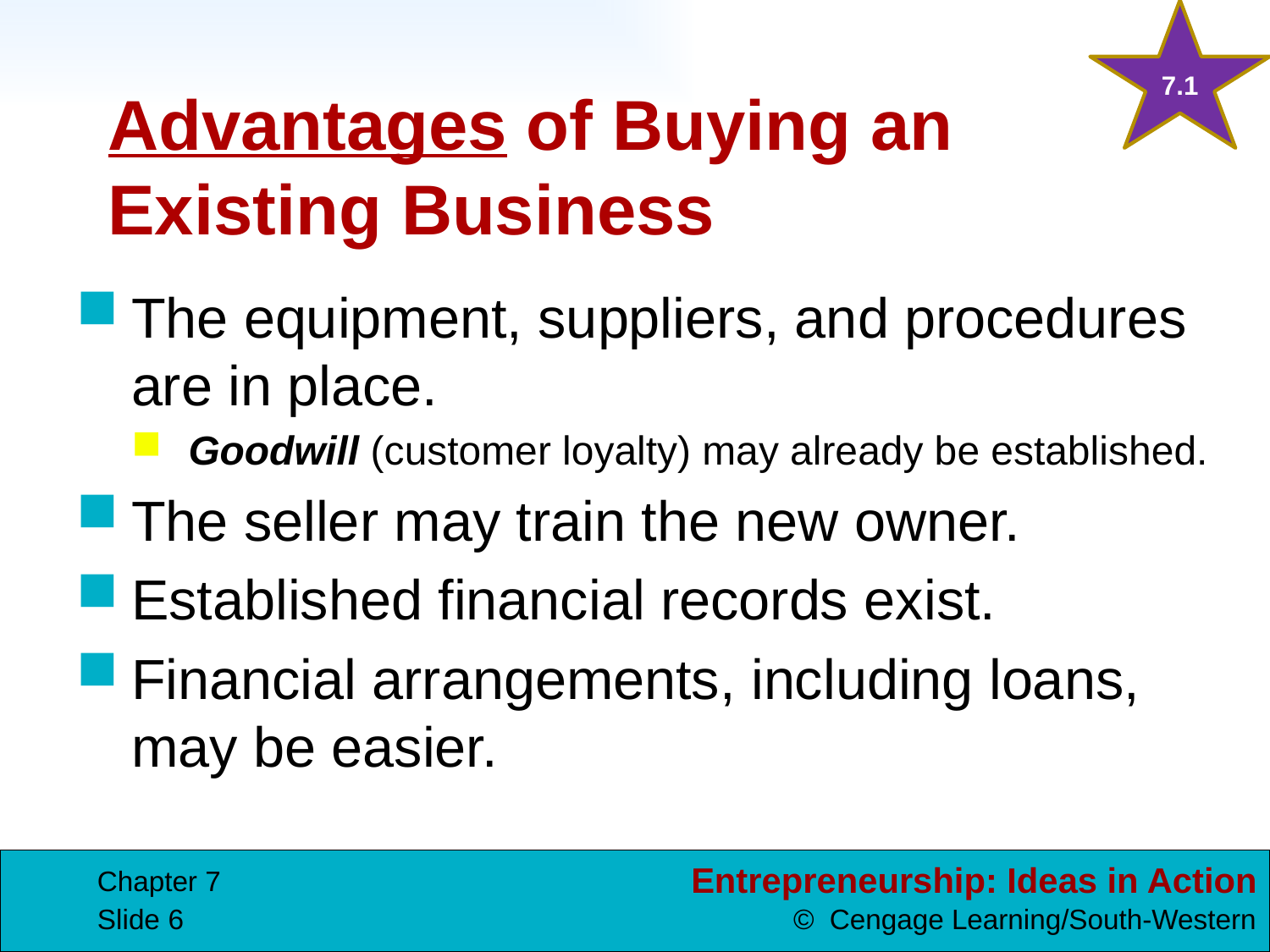

7.1
# Advantages of Buying an Existing Business
The equipment, suppliers, and procedures are in place.
Goodwill (customer loyalty) may already be established.
The seller may train the new owner.
Established financial records exist.
Financial arrangements, including loans, may be easier.
Chapter 7
Slide 6